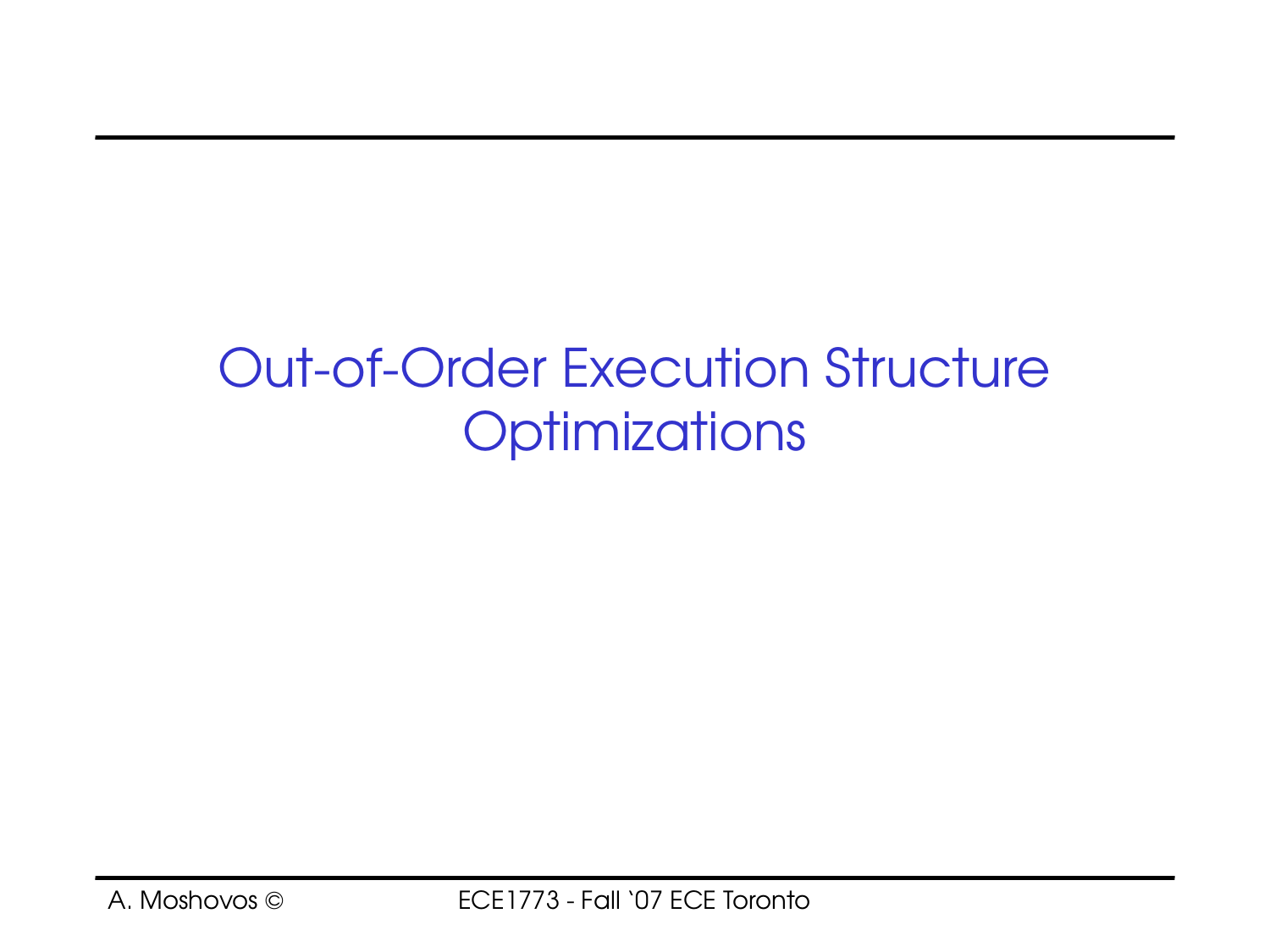

# Out-of-Order Execution Structure Optimizations

A. Moshovos ©
ECE1773 - Fall ‘07 ECE Toronto